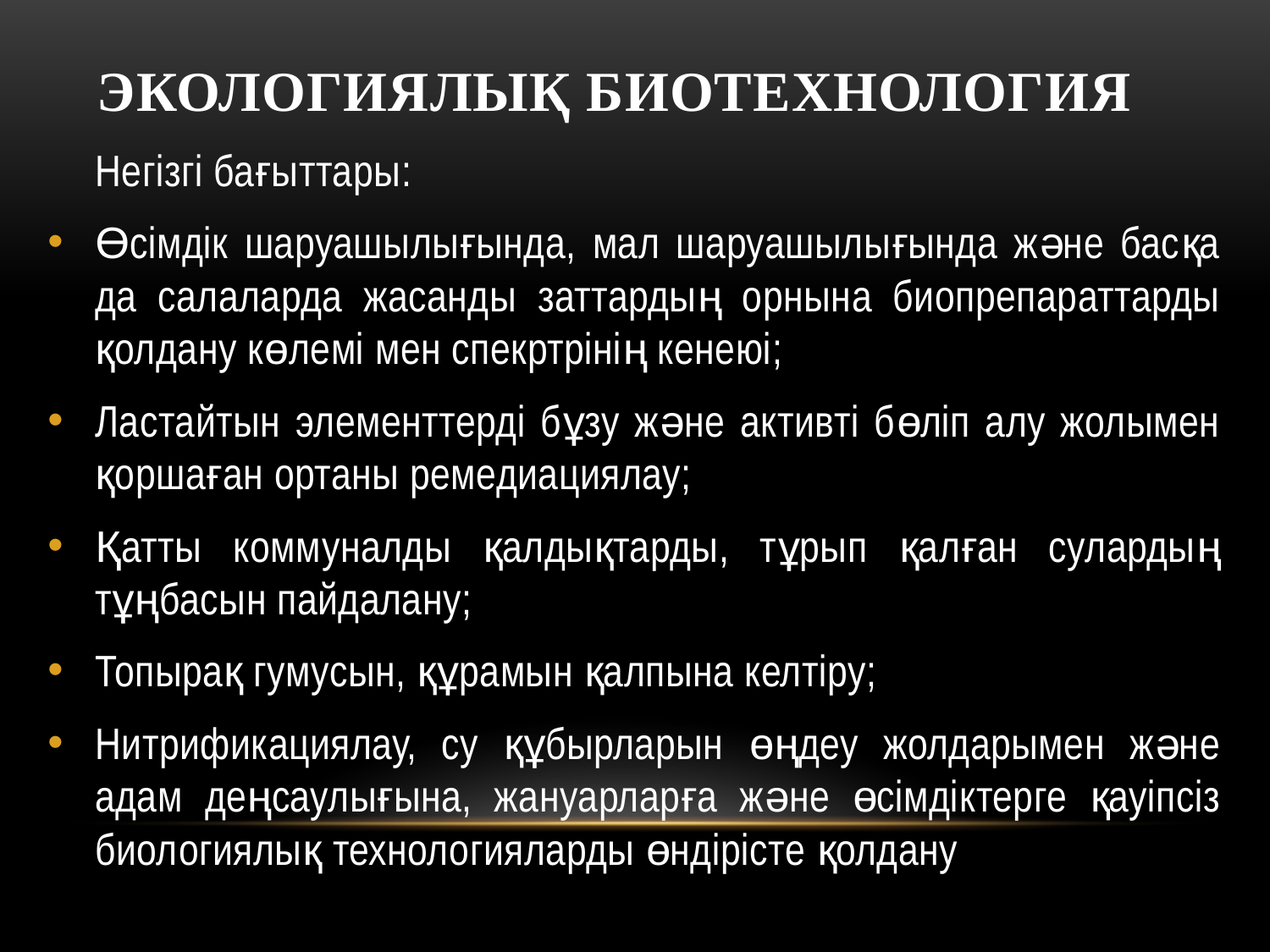

# Экологиялық биотехнология
	Негізгі бағыттары:
Өсімдік шаруашылығында, мал шаруашылығында және басқа да салаларда жасанды заттардың орнына биопрепараттарды қолдану көлемі мен спекртрінің кенеюі;
Ластайтын элементтерді бұзу және активті бөліп алу жолымен қоршаған ортаны ремедиациялау;
Қатты коммуналды қалдықтарды, тұрып қалған сулардың тұңбасын пайдалану;
Топырақ гумусын, құрамын қалпына келтіру;
Нитрификациялау, су құбырларын өңдеу жолдарымен және адам деңсаулығына, жануарларға және өсімдіктерге қауіпсіз биологиялық технологияларды өндірісте қолдану